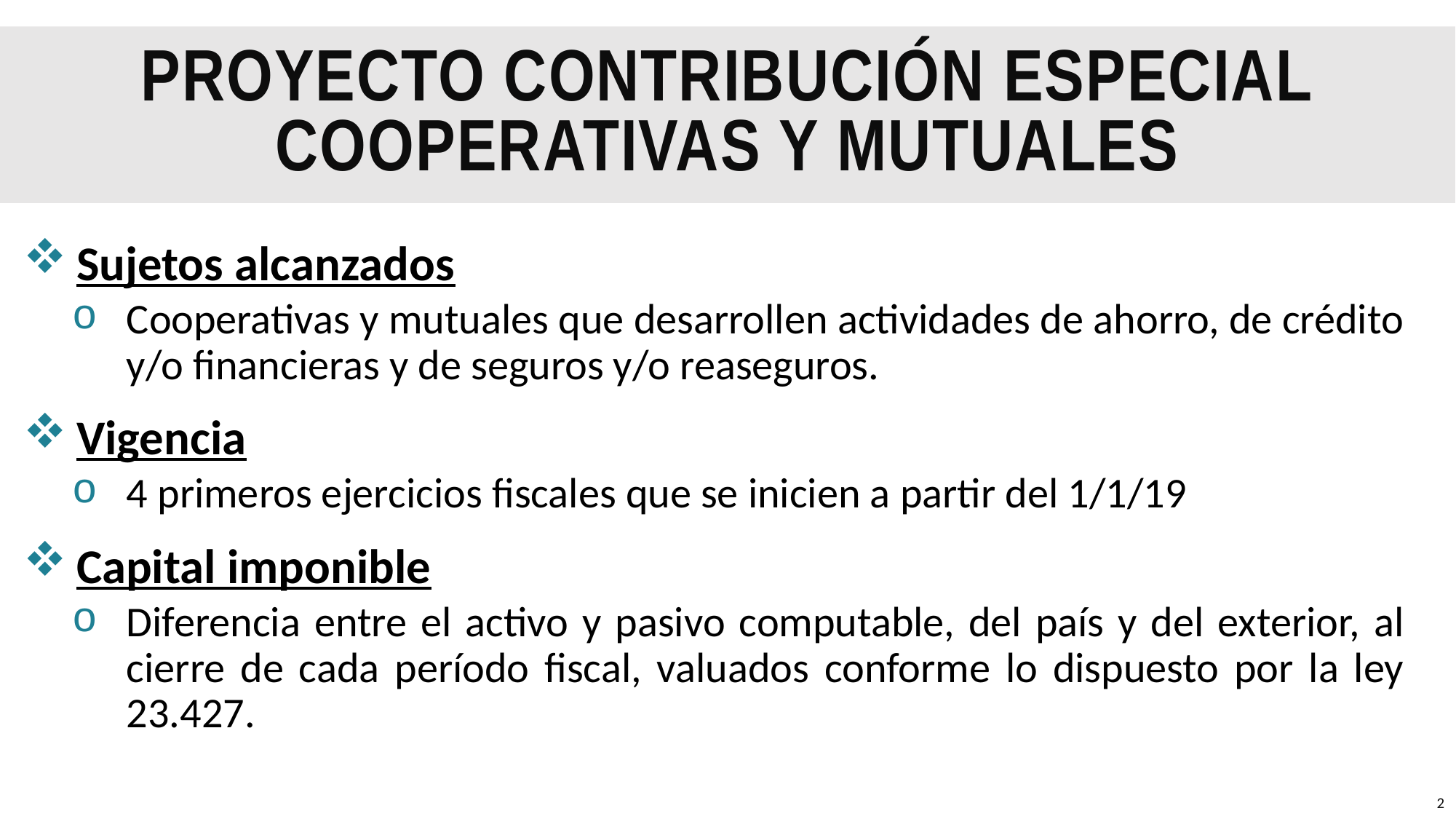

PROYECTO CONTRIBUCIÓN ESPECIAL COOPERATIVAS Y MUTUALES
Sujetos alcanzados
Cooperativas y mutuales que desarrollen actividades de ahorro, de crédito y/o financieras y de seguros y/o reaseguros.
Vigencia
4 primeros ejercicios fiscales que se inicien a partir del 1/1/19
Capital imponible
Diferencia entre el activo y pasivo computable, del país y del exterior, al cierre de cada período fiscal, valuados conforme lo dispuesto por la ley 23.427.
2